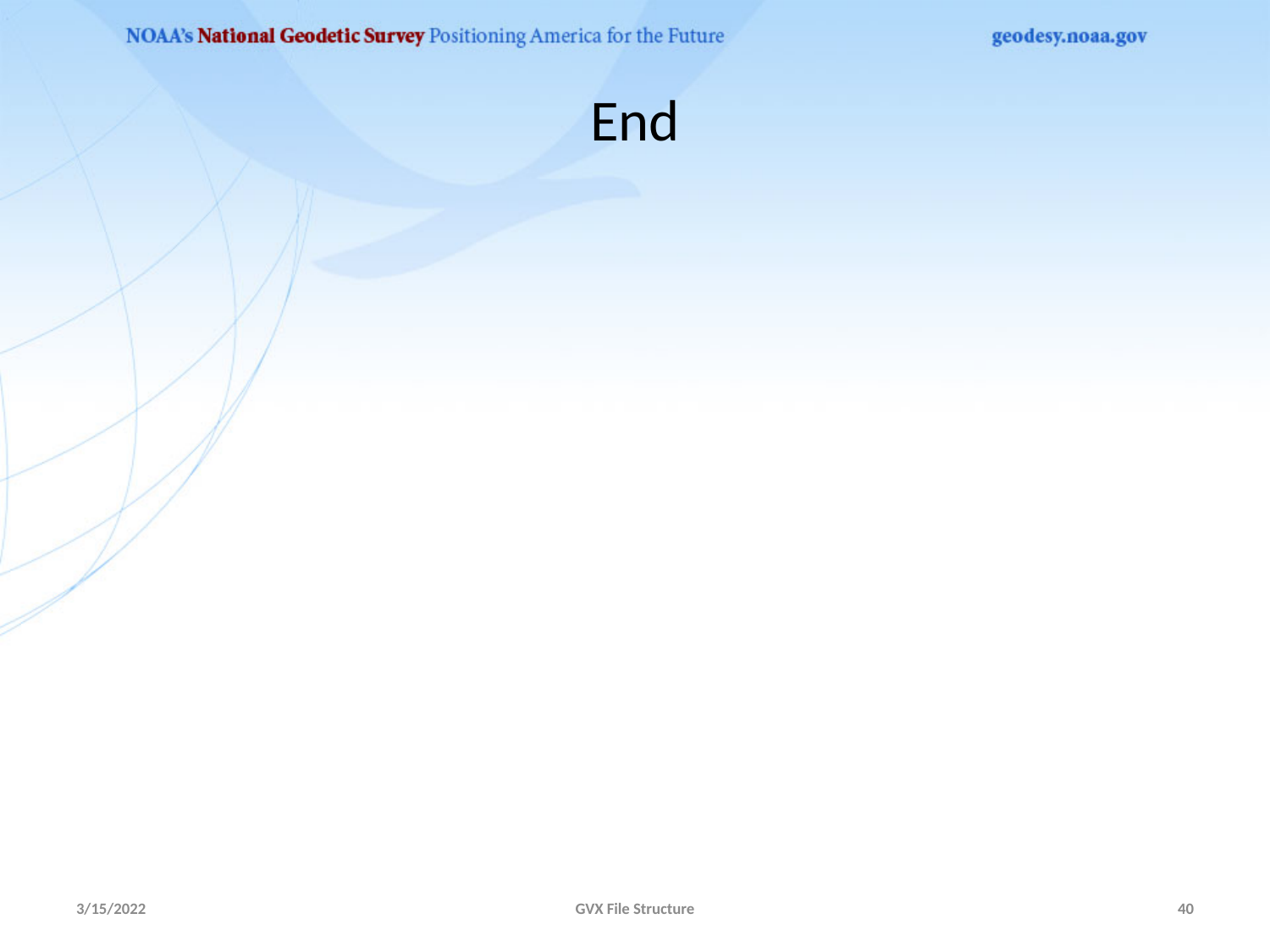

# End
3/15/2022
GVX File Structure
40